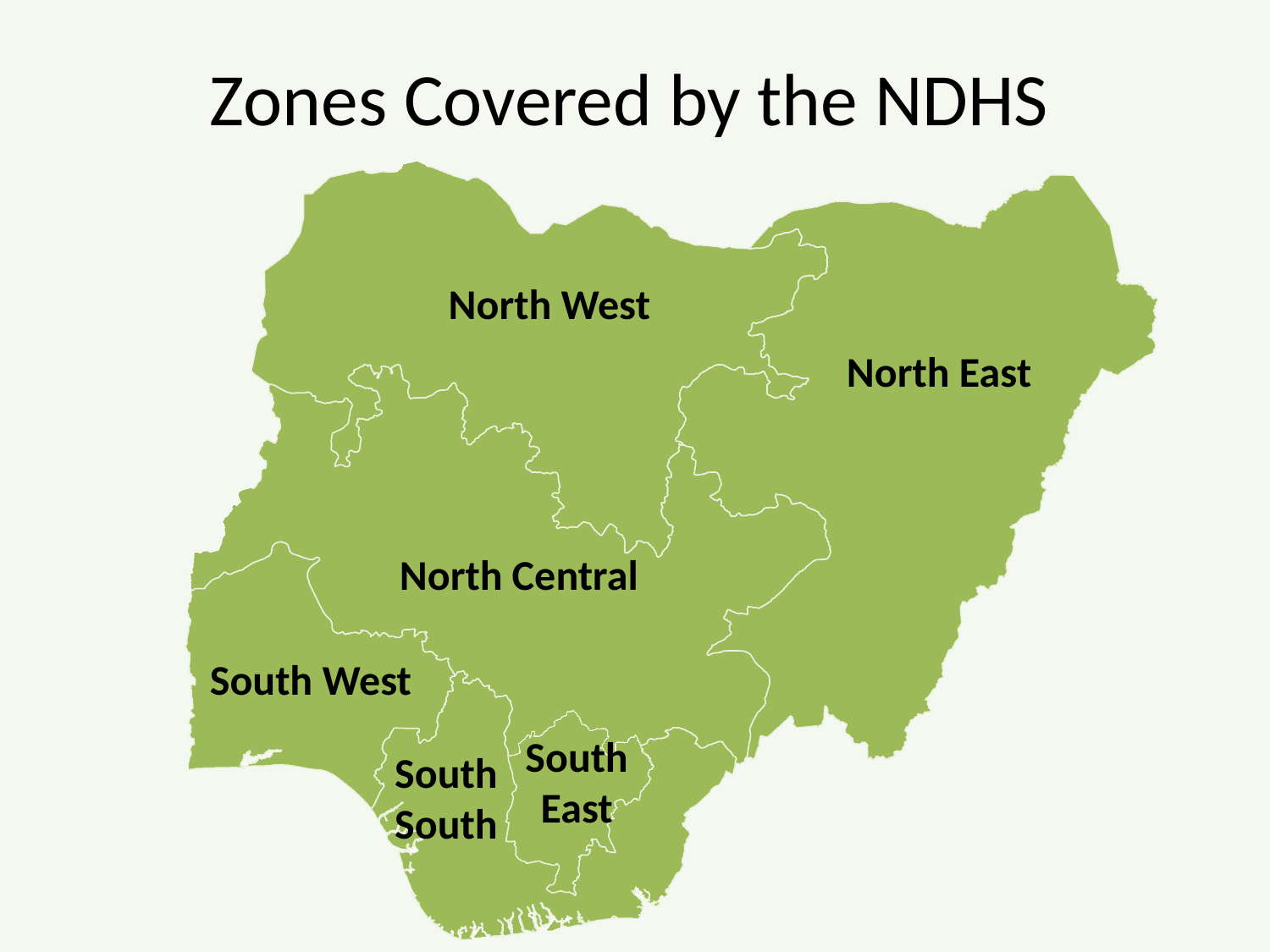

# Zones Covered by the NDHS

North West
North East
North Central
South West
South
East
South
South